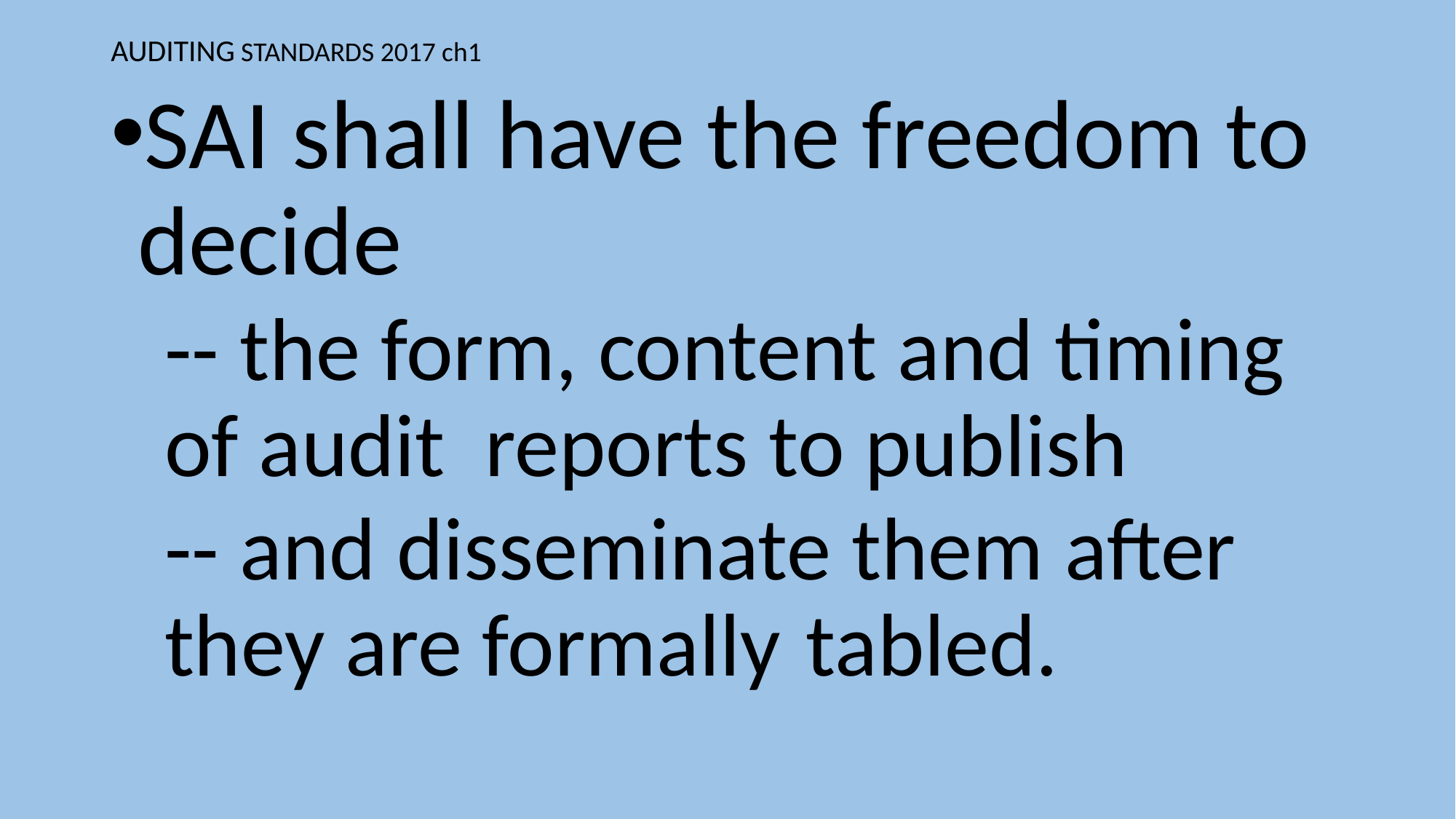

# AUDITING STANDARDS 2017 ch1
SAI shall have the freedom to decide
-- the form, content and timing 		of audit 	reports to publish
-- and disseminate them after 			they are formally 	tabled.